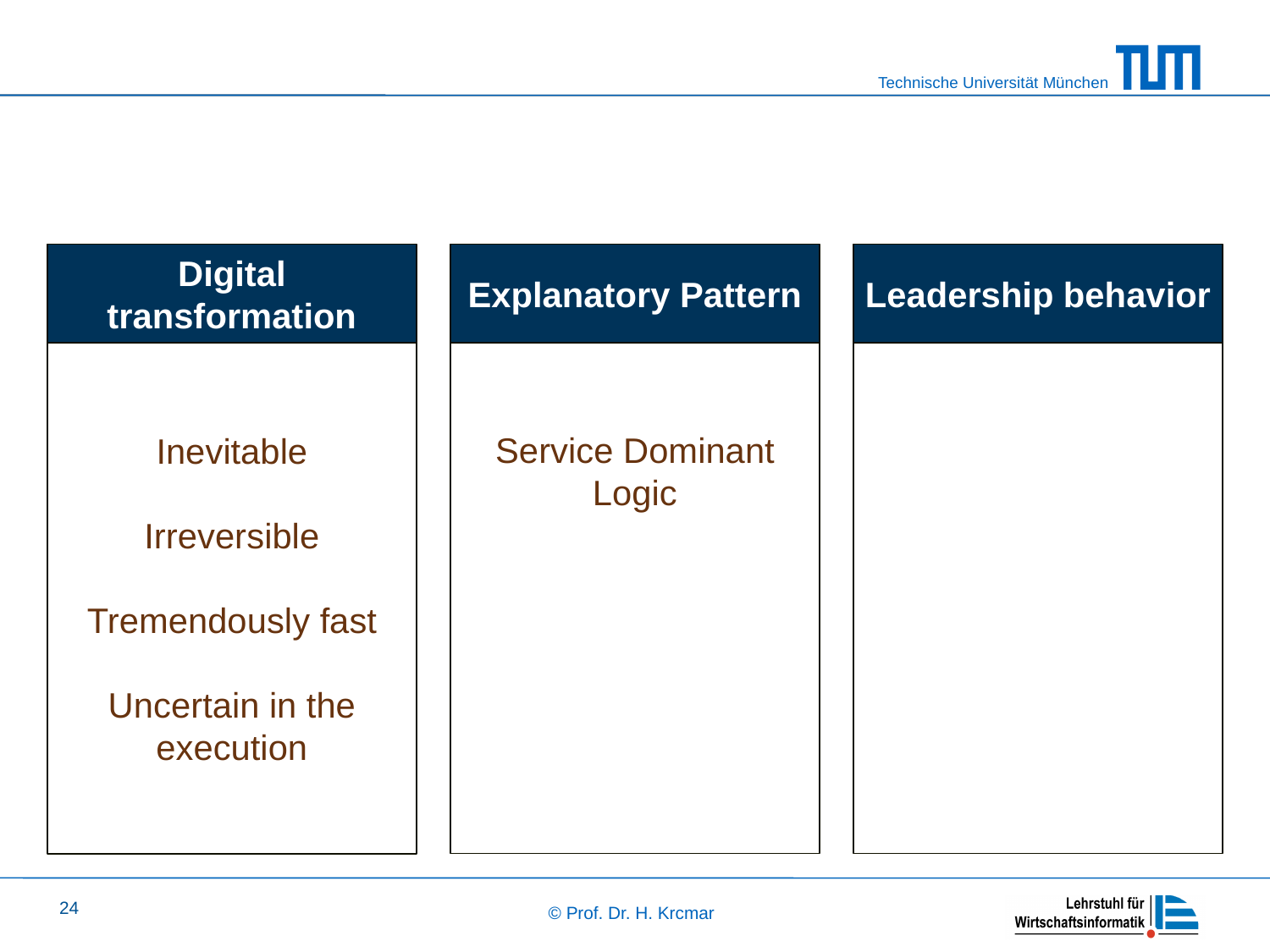

Digital transformation
Explanatory Pattern
Service Dominant Logic

Leadership behavior

Inevitable
Irreversible
Tremendously fast
Uncertain in the execution